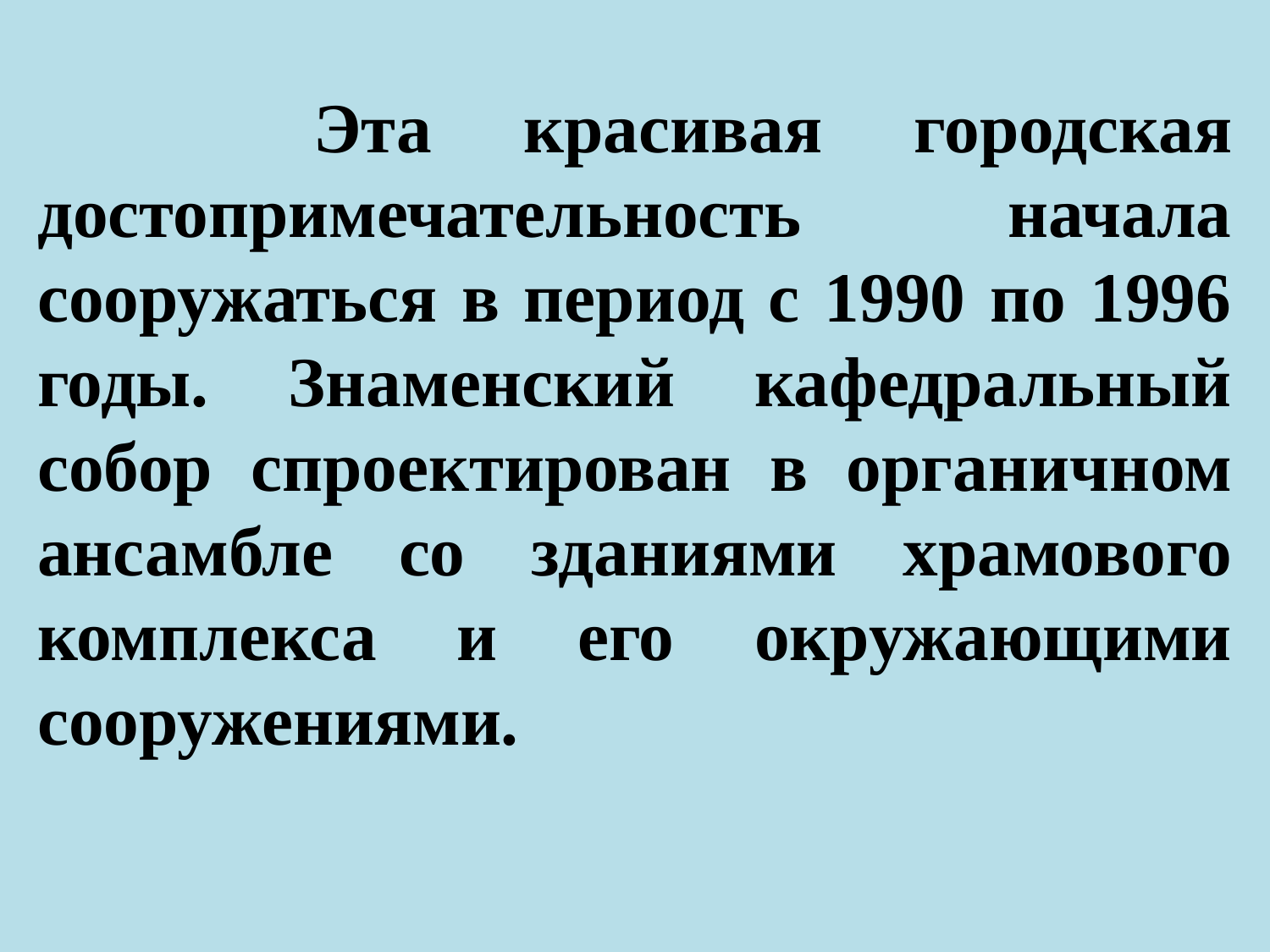

Эта красивая городская достопримечательность начала сооружаться в период с 1990 по 1996 годы. Знаменский кафедральный собор спроектирован в органичном ансамбле со зданиями храмового комплекса и его окружающими сооружениями.